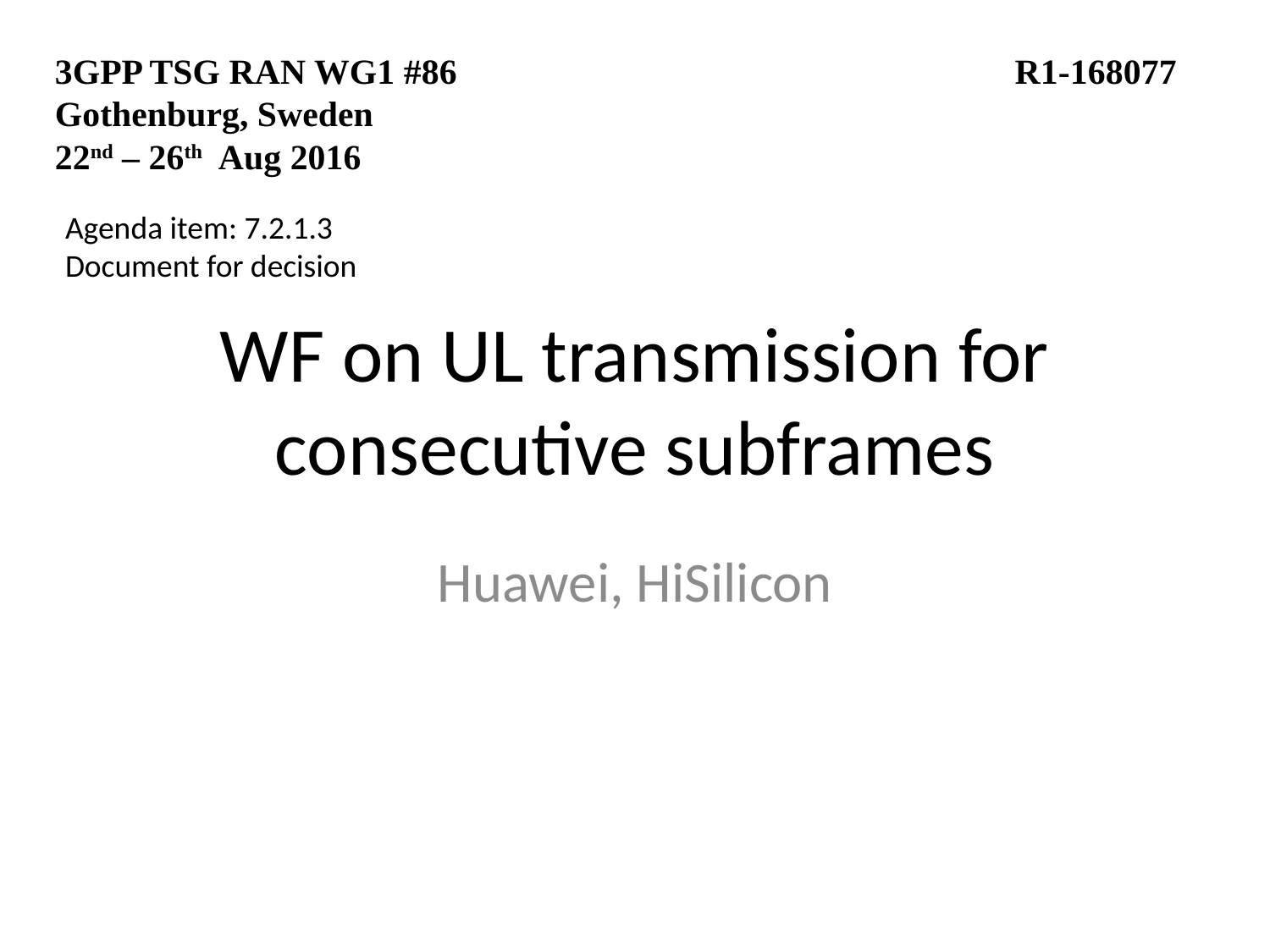

3GPP TSG RAN WG1 #86				        R1-168077
Gothenburg, Sweden
22nd – 26th  Aug 2016
Agenda item: 7.2.1.3
Document for decision
# WF on UL transmission for consecutive subframes
Huawei, HiSilicon